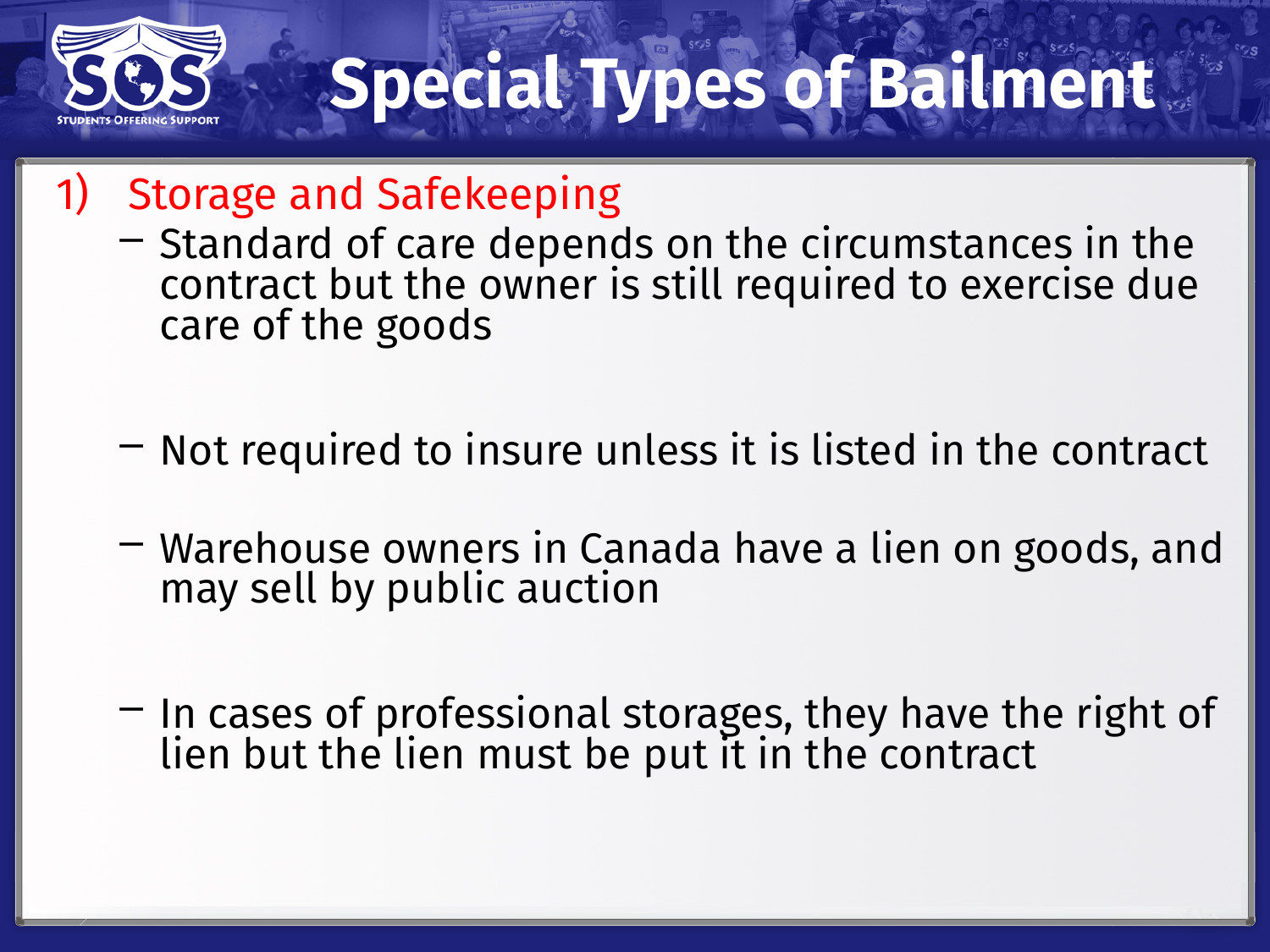

# Special Types of Bailment
Storage and Safekeeping
Standard of care depends on the circumstances in the contract but the owner is still required to exercise due care of the goods

Not required to insure unless it is listed in the contract

Warehouse owners in Canada have a lien on goods, and may sell by public auction

In cases of professional storages, they have the right of lien but the lien must be put it in the contract